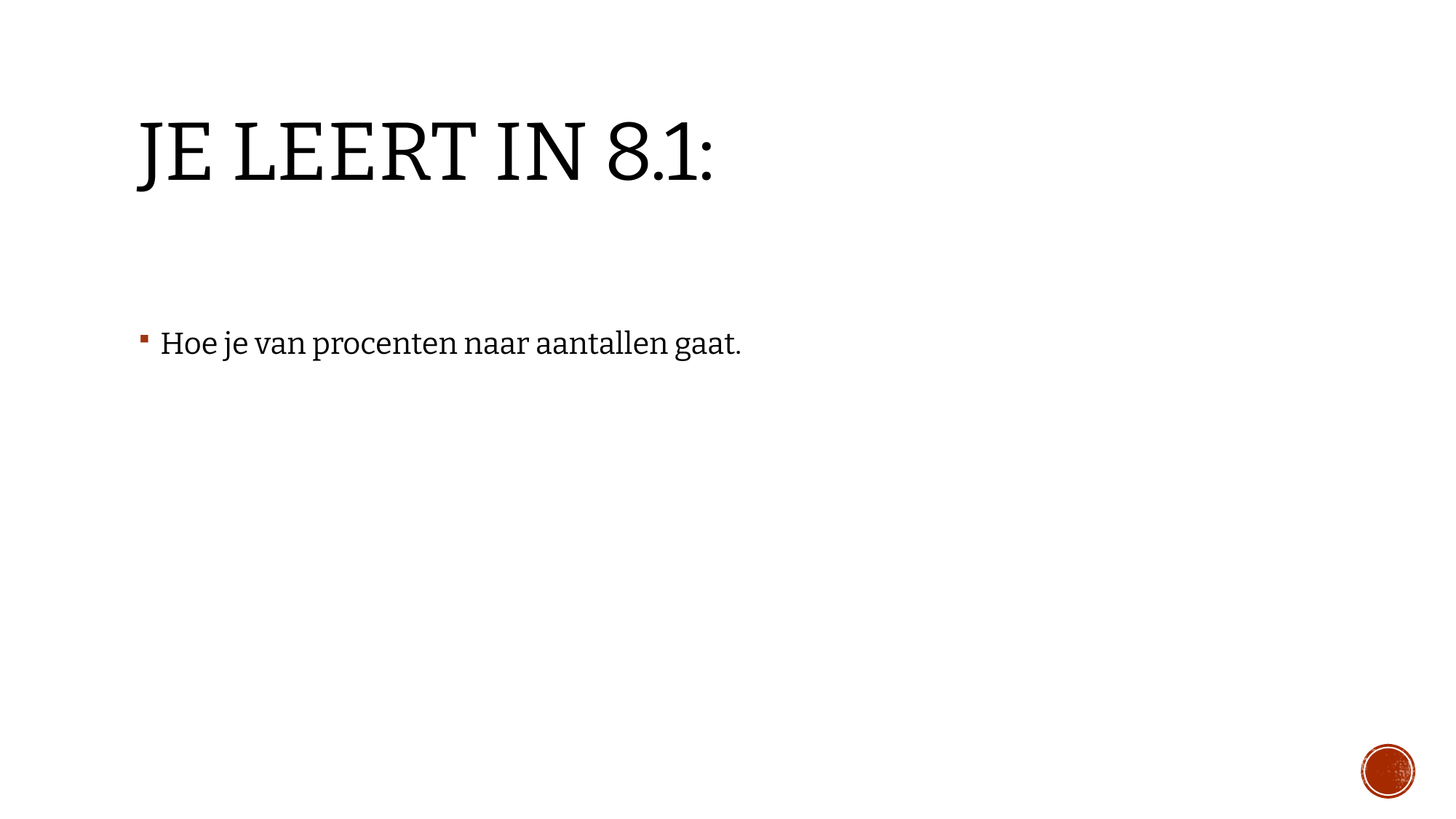

# Je leert in 8.1:

Hoe je van procenten naar aantallen gaat.